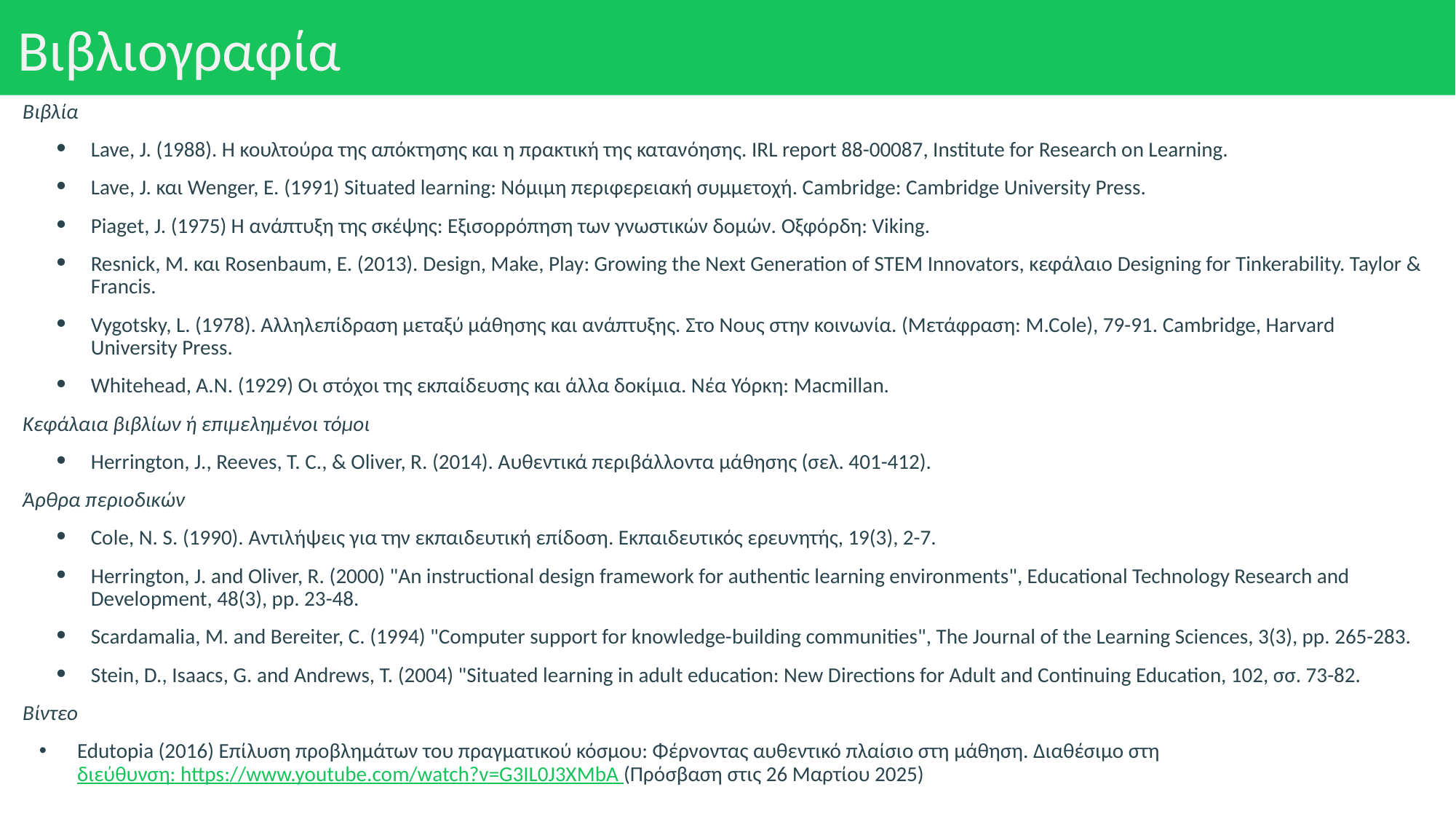

# Βιβλιογραφία
Βιβλία
Lave, J. (1988). Η κουλτούρα της απόκτησης και η πρακτική της κατανόησης. IRL report 88-00087, Institute for Research on Learning.
Lave, J. και Wenger, E. (1991) Situated learning: Νόμιμη περιφερειακή συμμετοχή. Cambridge: Cambridge University Press.
Piaget, J. (1975) Η ανάπτυξη της σκέψης: Εξισορρόπηση των γνωστικών δομών. Οξφόρδη: Viking.
Resnick, M. και Rosenbaum, E. (2013). Design, Make, Play: Growing the Next Generation of STEM Innovators, κεφάλαιο Designing for Tinkerability. Taylor & Francis.
Vygotsky, L. (1978). Αλληλεπίδραση μεταξύ μάθησης και ανάπτυξης. Στο Νους στην κοινωνία. (Μετάφραση: M.Cole), 79-91. Cambridge, Harvard University Press.
Whitehead, A.N. (1929) Οι στόχοι της εκπαίδευσης και άλλα δοκίμια. Νέα Υόρκη: Macmillan.
Κεφάλαια βιβλίων ή επιμελημένοι τόμοι
Herrington, J., Reeves, T. C., & Oliver, R. (2014). Αυθεντικά περιβάλλοντα μάθησης (σελ. 401-412).
Άρθρα περιοδικών
Cole, N. S. (1990). Αντιλήψεις για την εκπαιδευτική επίδοση. Εκπαιδευτικός ερευνητής, 19(3), 2-7.
Herrington, J. and Oliver, R. (2000) "An instructional design framework for authentic learning environments", Educational Technology Research and Development, 48(3), pp. 23-48.
Scardamalia, M. and Bereiter, C. (1994) "Computer support for knowledge-building communities", The Journal of the Learning Sciences, 3(3), pp. 265-283.
Stein, D., Isaacs, G. and Andrews, T. (2004) "Situated learning in adult education: New Directions for Adult and Continuing Education, 102, σσ. 73-82.
Βίντεο
Edutopia (2016) Επίλυση προβλημάτων του πραγματικού κόσμου: Φέρνοντας αυθεντικό πλαίσιο στη μάθηση. Διαθέσιμο στη διεύθυνση: https://www.youtube.com/watch?v=G3IL0J3XMbA (Πρόσβαση στις 26 Μαρτίου 2025)